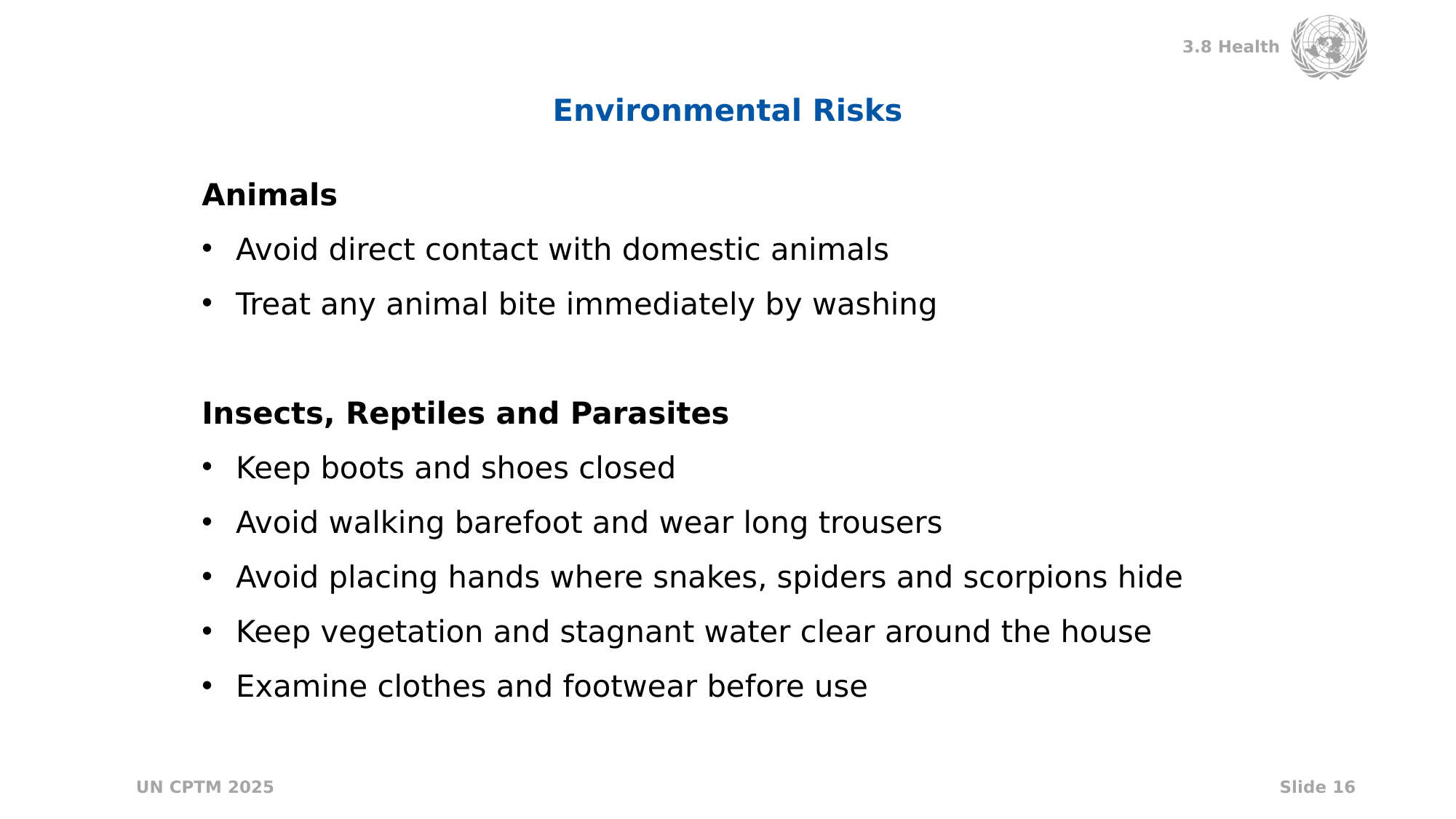

Environmental Risks
Animals
Avoid direct contact with domestic animals
Treat any animal bite immediately by washing

Insects, Reptiles and Parasites
Keep boots and shoes closed
Avoid walking barefoot and wear long trousers
Avoid placing hands where snakes, spiders and scorpions hide
Keep vegetation and stagnant water clear around the house
Examine clothes and footwear before use